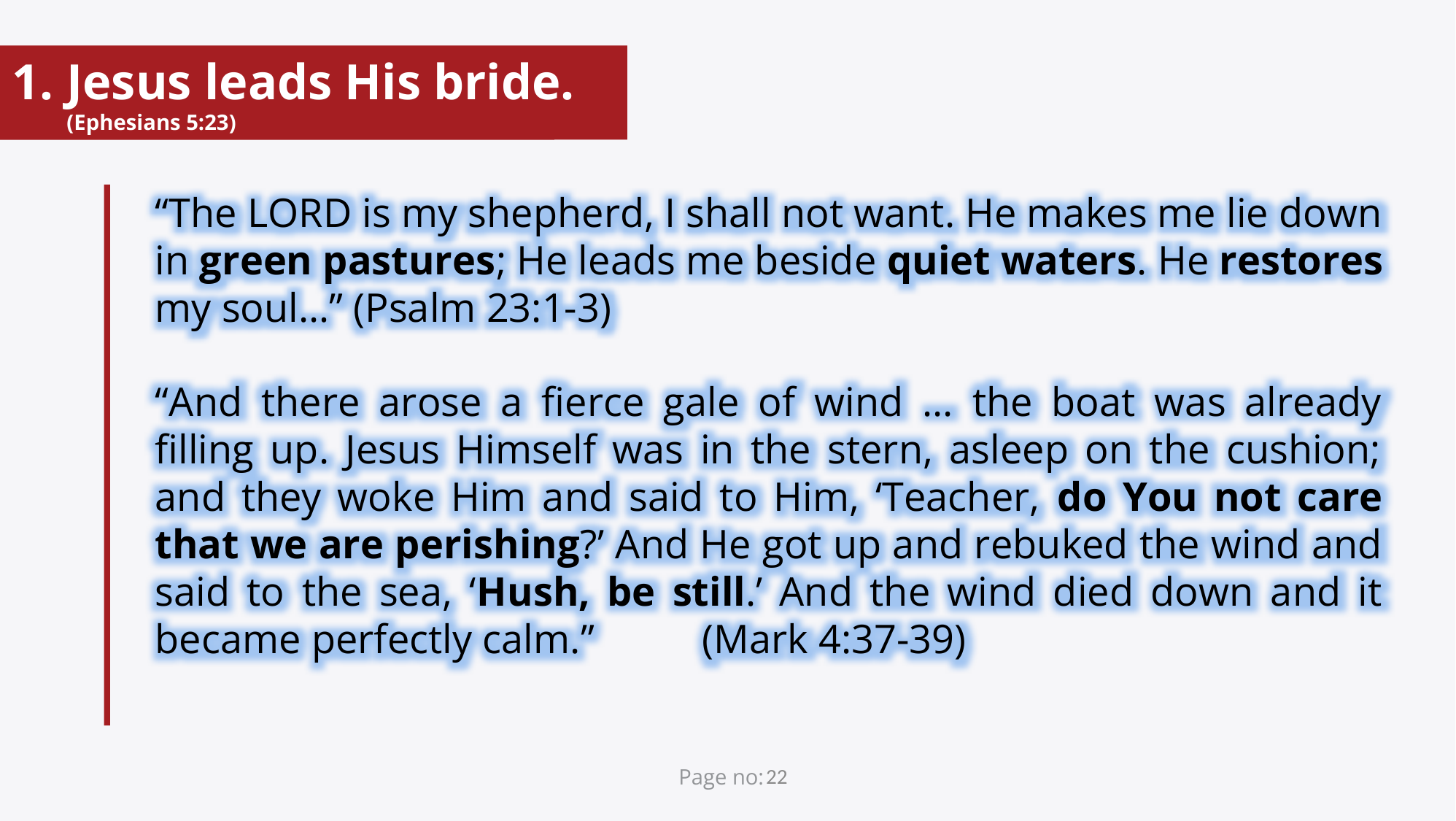

Jesus leads His bride. (Ephesians 5:23)

“The Lord is my shepherd, I shall not want. He makes me lie down in green pastures; He leads me beside quiet waters. He restores my soul…” (Psalm 23:1-3)
“And there arose a fierce gale of wind ... the boat was already filling up. Jesus Himself was in the stern, asleep on the cushion; and they woke Him and said to Him, ‘Teacher, do You not care that we are perishing?’ And He got up and rebuked the wind and said to the sea, ‘Hush, be still.’ And the wind died down and it became perfectly calm.”	(Mark 4:37-39)